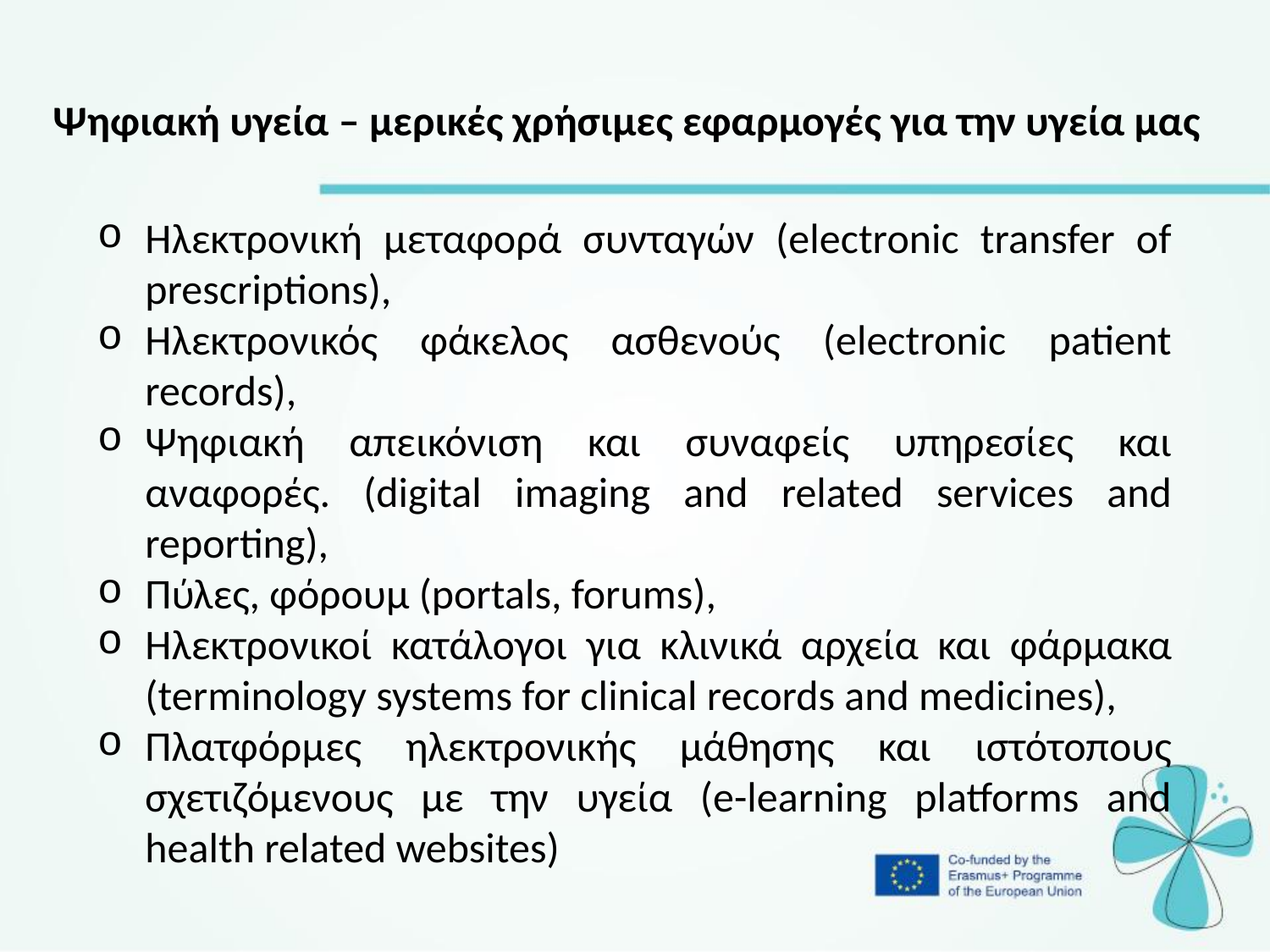

Ψηφιακή υγεία – μερικές χρήσιμες εφαρμογές για την υγεία μας
Ηλεκτρονική μεταφορά συνταγών (electronic transfer of prescriptions),
Ηλεκτρονικός φάκελος ασθενούς (electronic patient records),
Ψηφιακή απεικόνιση και συναφείς υπηρεσίες και αναφορές. (digital imaging and related services and reporting),
Πύλες, φόρουμ (portals, forums),
Ηλεκτρονικοί κατάλογοι για κλινικά αρχεία και φάρμακα (terminology systems for clinical records and medicines),
Πλατφόρμες ηλεκτρονικής μάθησης και ιστότοπους σχετιζόμενους με την υγεία (e-learning platforms and health related websites)